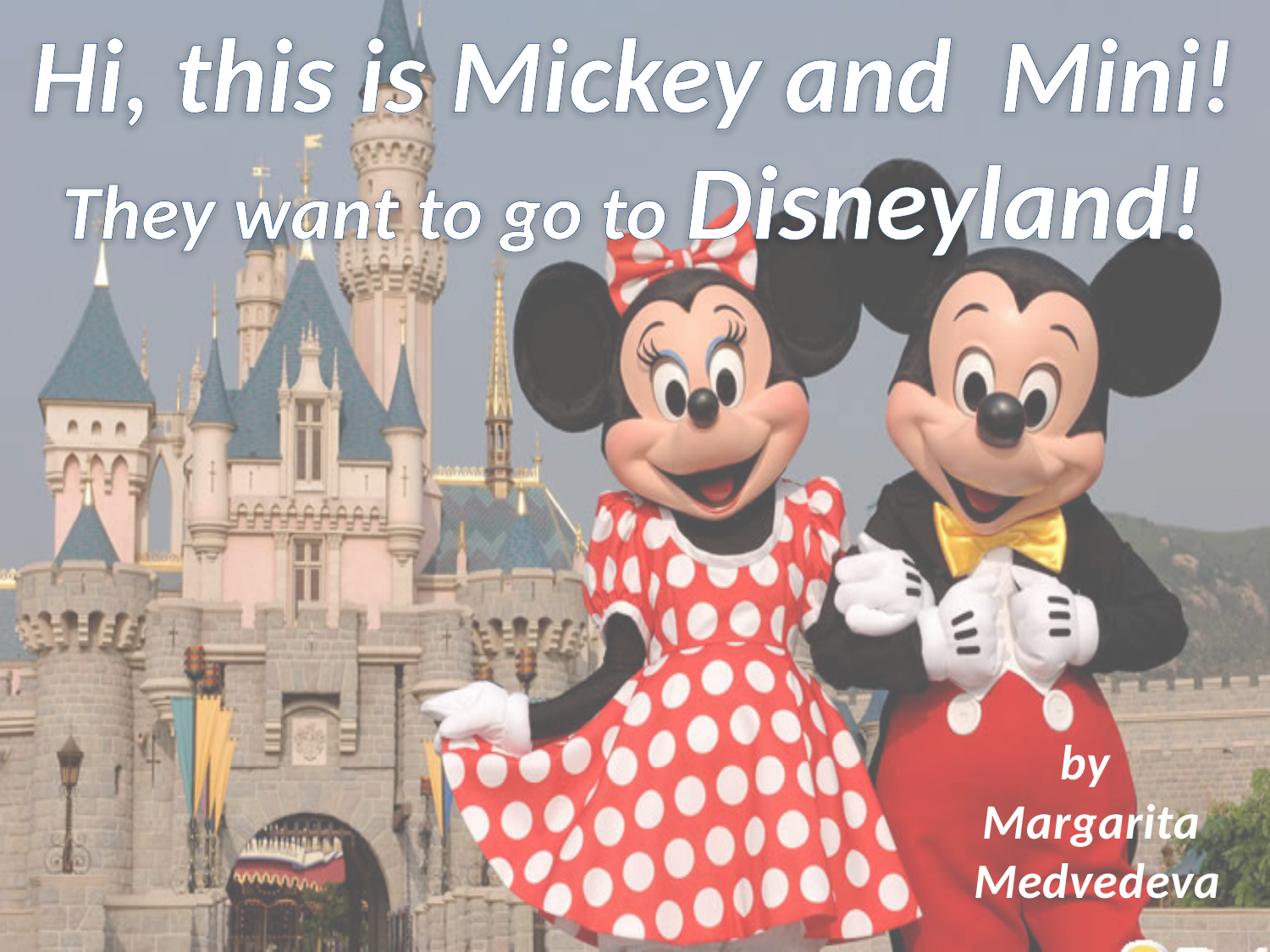

Hi, this is Mickey and  Mini!
They want to go to Disneyland!

by
Margarita
 Medvedeva